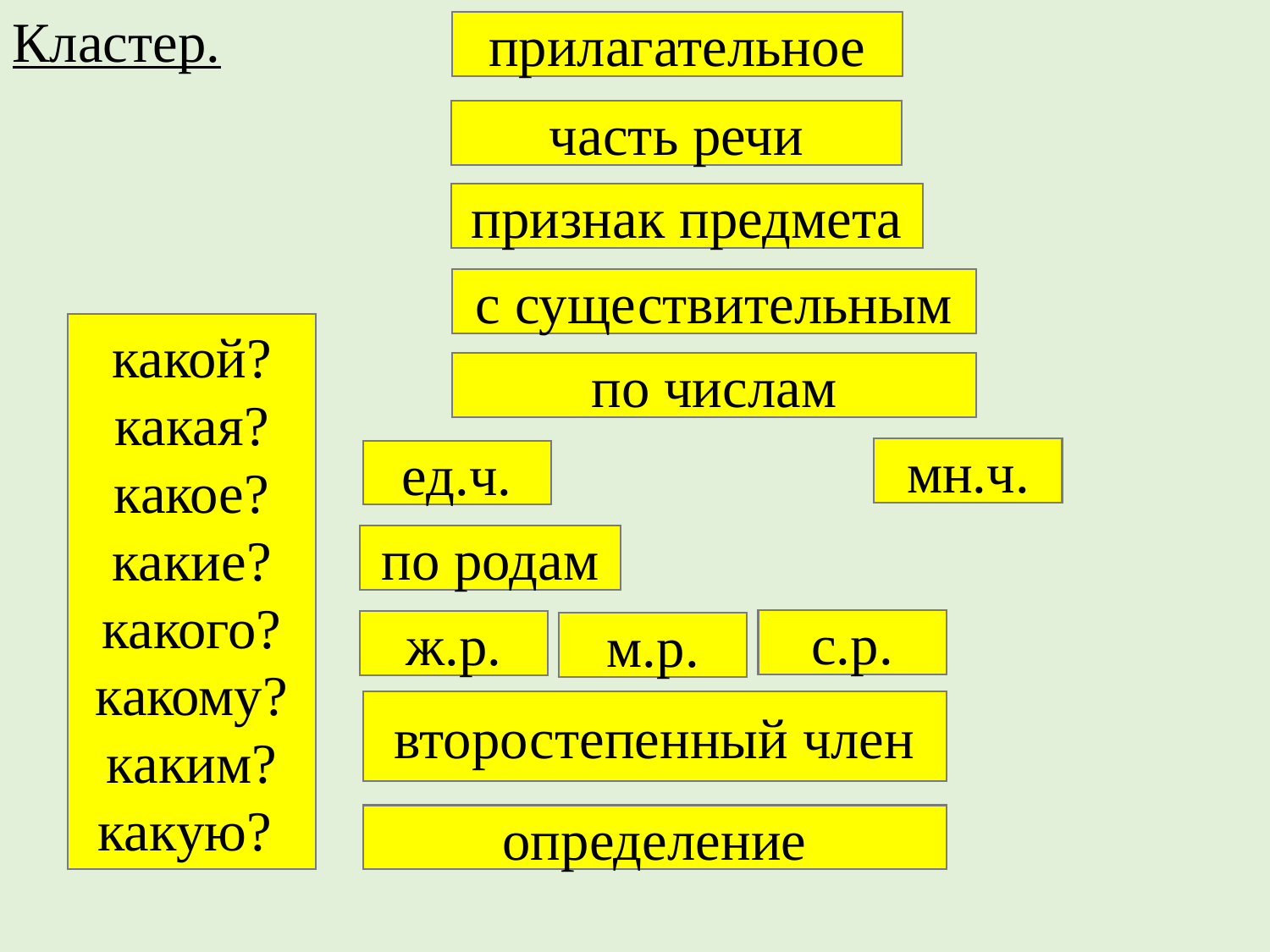

Кластер.

прилагательное
часть речи
признак предмета
с существительным
какой?
какая?
какое?
какие?
какого?
какому?
каким?
какую?
по числам
мн.ч.
ед.ч.
по родам
с.р.
ж.р.
м.р.
второстепенный член
определение